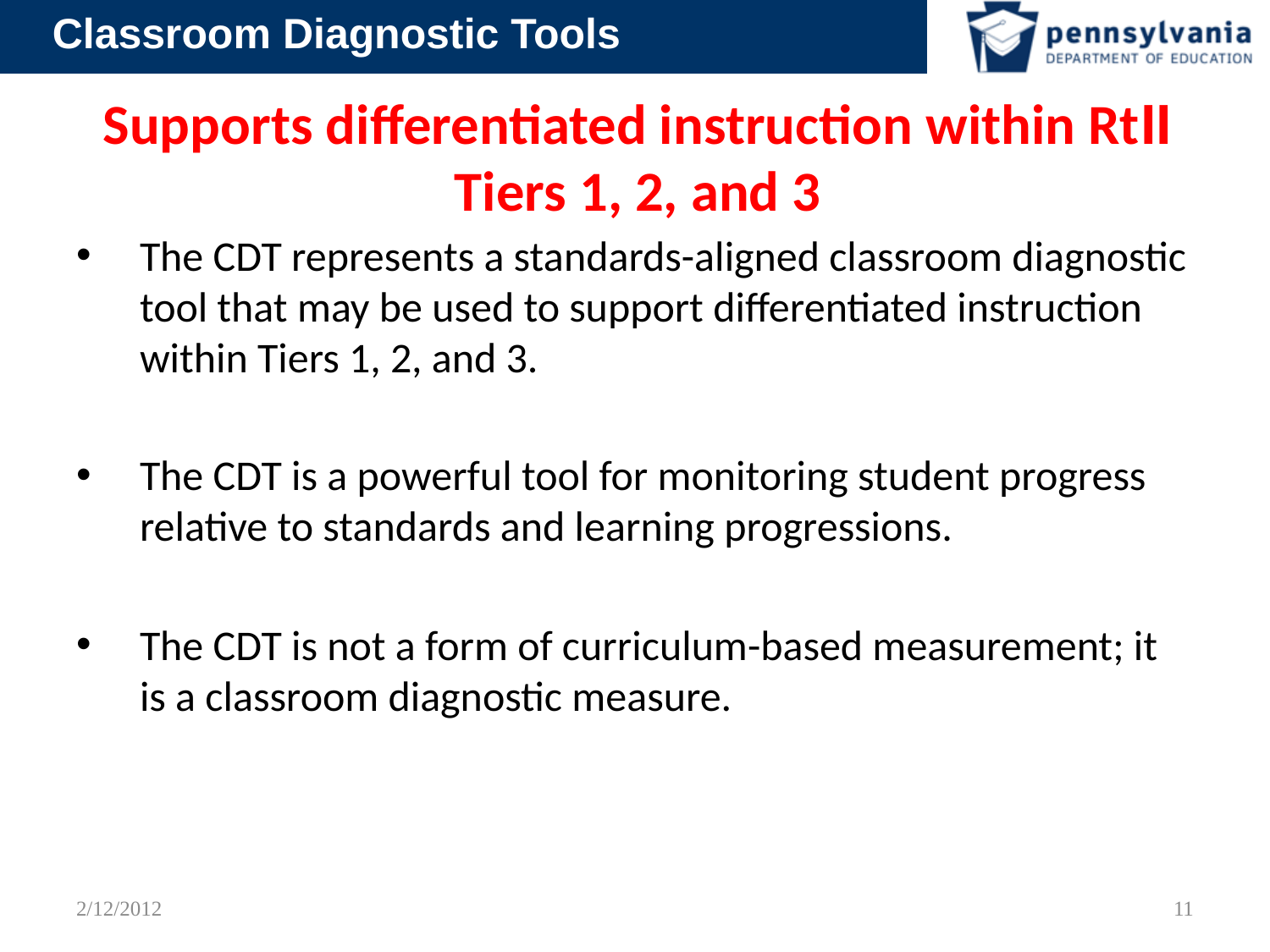

# Supports differentiated instruction within RtII Tiers 1, 2, and 3
The CDT represents a standards-aligned classroom diagnostic tool that may be used to support differentiated instruction within Tiers 1, 2, and 3.

The CDT is a powerful tool for monitoring student progress relative to standards and learning progressions.

The CDT is not a form of curriculum-based measurement; it is a classroom diagnostic measure.
2/12/2012
11